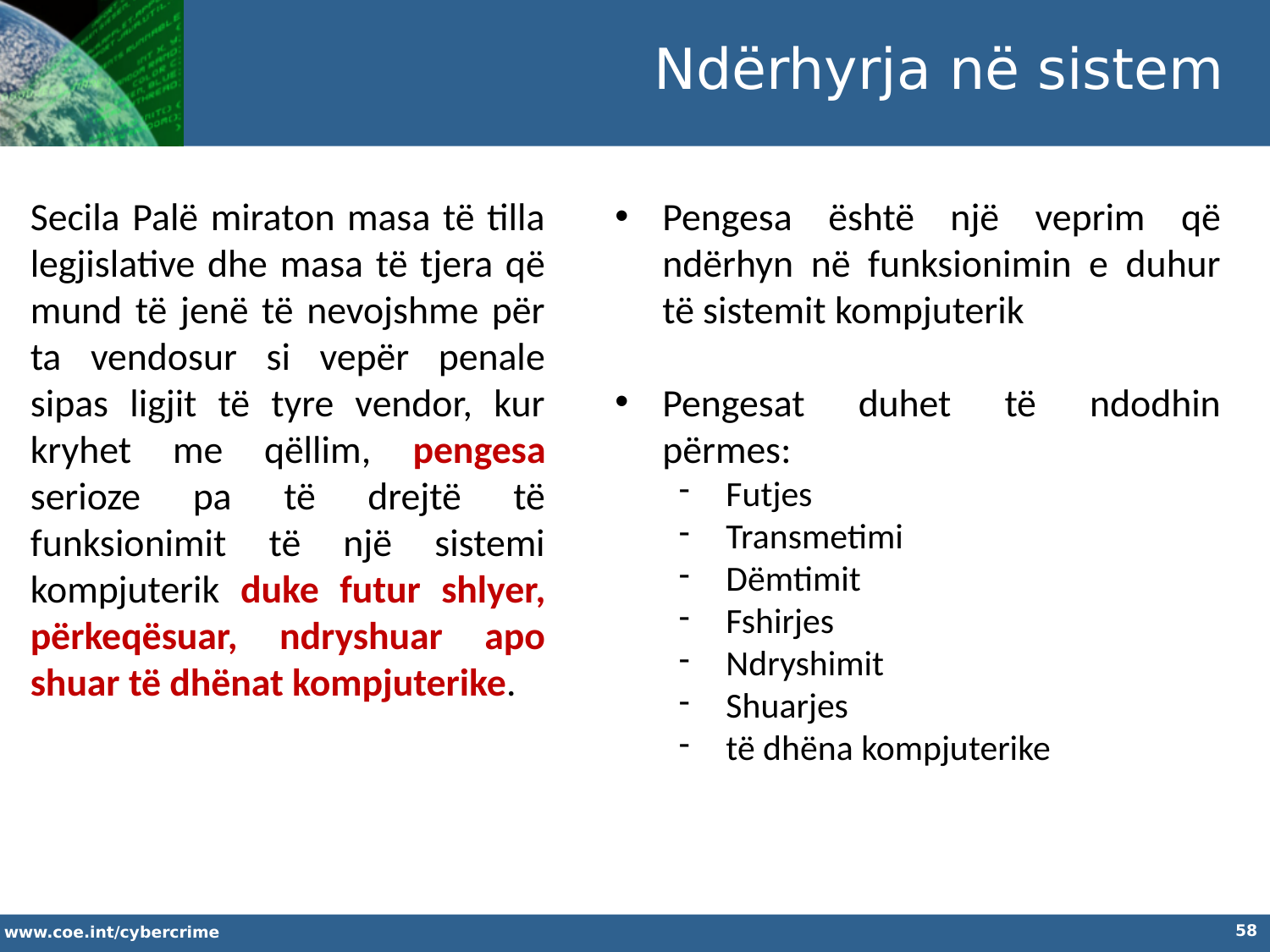

Ndërhyrja në sistem
Secila Palë miraton masa të tilla legjislative dhe masa të tjera që mund të jenë të nevojshme për ta vendosur si vepër penale sipas ligjit të tyre vendor, kur kryhet me qëllim, pengesa serioze pa të drejtë të funksionimit të një sistemi kompjuterik duke futur shlyer, përkeqësuar, ndryshuar apo shuar të dhënat kompjuterike.
Pengesa është një veprim që ndërhyn në funksionimin e duhur të sistemit kompjuterik

Pengesat duhet të ndodhin përmes:
Futjes
Transmetimi
Dëmtimit
Fshirjes
Ndryshimit
Shuarjes
të dhëna kompjuterike